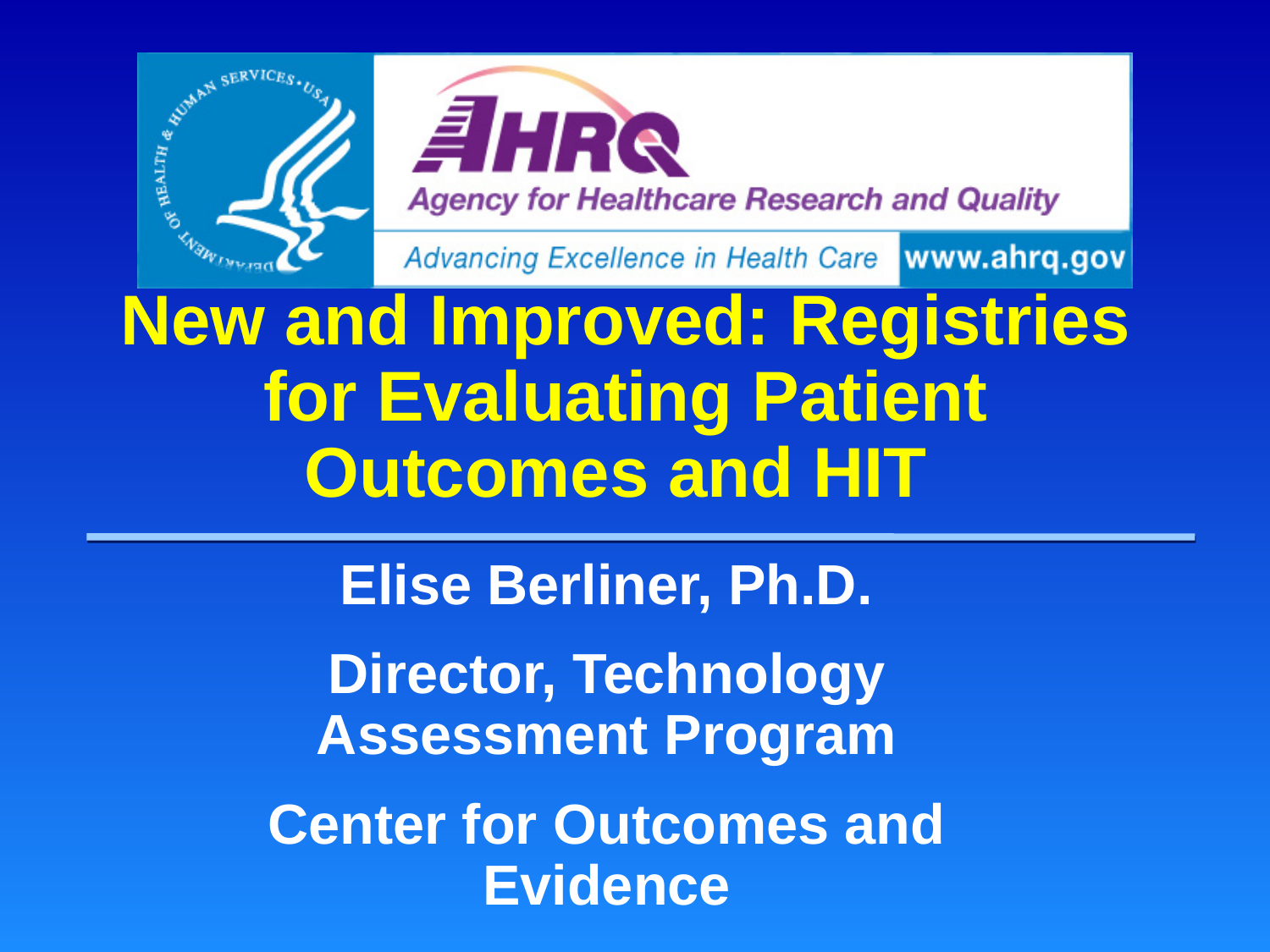

# New and Improved: Registries for Evaluating Patient Outcomes and HIT
Elise Berliner, Ph.D.
Director, Technology Assessment Program
Center for Outcomes and Evidence